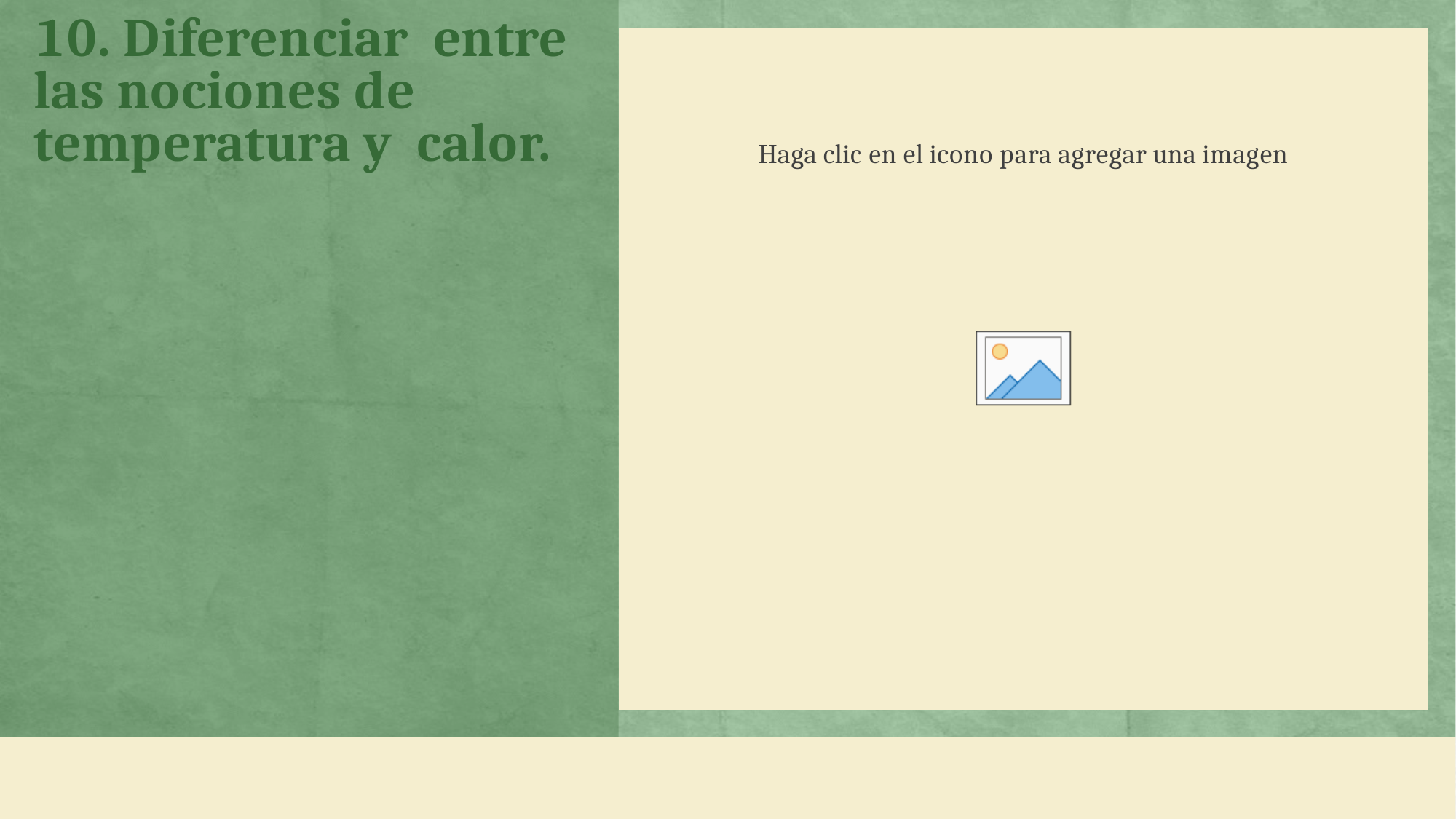

# 10. Diferenciar  entre las nociones de  temperatura y  calor.